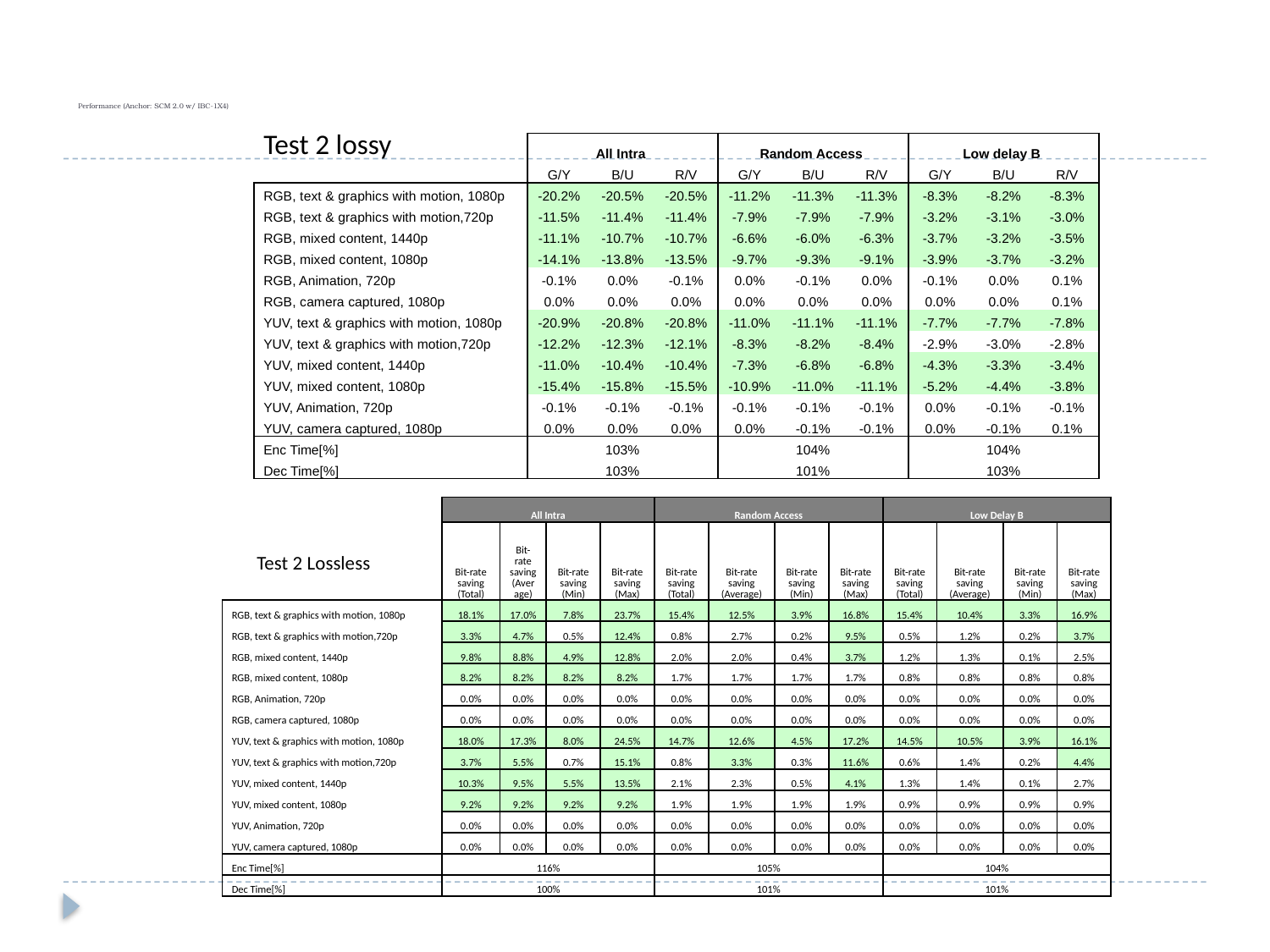

# Performance (Anchor: SCM 2.0 w/ IBC-1X4)
| Test 2 lossy | All Intra |  |  | Random Access |  |  | Low delay B |  |  |
| --- | --- | --- | --- | --- | --- | --- | --- | --- | --- |
|  | G/Y | B/U | R/V | G/Y | B/U | R/V | G/Y | B/U | R/V |
| RGB, text & graphics with motion, 1080p | -20.2% | -20.5% | -20.5% | -11.2% | -11.3% | -11.3% | -8.3% | -8.2% | -8.3% |
| RGB, text & graphics with motion,720p | -11.5% | -11.4% | -11.4% | -7.9% | -7.9% | -7.9% | -3.2% | -3.1% | -3.0% |
| RGB, mixed content, 1440p | -11.1% | -10.7% | -10.7% | -6.6% | -6.0% | -6.3% | -3.7% | -3.2% | -3.5% |
| RGB, mixed content, 1080p | -14.1% | -13.8% | -13.5% | -9.7% | -9.3% | -9.1% | -3.9% | -3.7% | -3.2% |
| RGB, Animation, 720p | -0.1% | 0.0% | -0.1% | 0.0% | -0.1% | 0.0% | -0.1% | 0.0% | 0.1% |
| RGB, camera captured, 1080p | 0.0% | 0.0% | 0.0% | 0.0% | 0.0% | 0.0% | 0.0% | 0.0% | 0.1% |
| YUV, text & graphics with motion, 1080p | -20.9% | -20.8% | -20.8% | -11.0% | -11.1% | -11.1% | -7.7% | -7.7% | -7.8% |
| YUV, text & graphics with motion,720p | -12.2% | -12.3% | -12.1% | -8.3% | -8.2% | -8.4% | -2.9% | -3.0% | -2.8% |
| YUV, mixed content, 1440p | -11.0% | -10.4% | -10.4% | -7.3% | -6.8% | -6.8% | -4.3% | -3.3% | -3.4% |
| YUV, mixed content, 1080p | -15.4% | -15.8% | -15.5% | -10.9% | -11.0% | -11.1% | -5.2% | -4.4% | -3.8% |
| YUV, Animation, 720p | -0.1% | -0.1% | -0.1% | -0.1% | -0.1% | -0.1% | 0.0% | -0.1% | -0.1% |
| YUV, camera captured, 1080p | 0.0% | 0.0% | 0.0% | 0.0% | -0.1% | -0.1% | 0.0% | -0.1% | 0.1% |
| Enc Time[%] | 103% |  |  | 104% |  |  | 104% |  |  |
| Dec Time[%] | 103% |  |  | 101% |  |  | 103% |  |  |
|  | All Intra |  |  |  | Random Access |  |  |  | Low Delay B |  |  |  |
| --- | --- | --- | --- | --- | --- | --- | --- | --- | --- | --- | --- | --- |
| Test 2 Lossless | Bit-rate saving (Total) | Bit-rate saving (Average) | Bit-rate saving (Min) | Bit-rate saving (Max) | Bit-rate saving (Total) | Bit-rate saving (Average) | Bit-rate saving (Min) | Bit-rate saving (Max) | Bit-rate saving (Total) | Bit-rate saving (Average) | Bit-rate saving (Min) | Bit-rate saving (Max) |
|  |  |  |  |  |  |  |  |  |  |  |  |  |
| RGB, text & graphics with motion, 1080p | 18.1% | 17.0% | 7.8% | 23.7% | 15.4% | 12.5% | 3.9% | 16.8% | 15.4% | 10.4% | 3.3% | 16.9% |
| RGB, text & graphics with motion,720p | 3.3% | 4.7% | 0.5% | 12.4% | 0.8% | 2.7% | 0.2% | 9.5% | 0.5% | 1.2% | 0.2% | 3.7% |
| RGB, mixed content, 1440p | 9.8% | 8.8% | 4.9% | 12.8% | 2.0% | 2.0% | 0.4% | 3.7% | 1.2% | 1.3% | 0.1% | 2.5% |
| RGB, mixed content, 1080p | 8.2% | 8.2% | 8.2% | 8.2% | 1.7% | 1.7% | 1.7% | 1.7% | 0.8% | 0.8% | 0.8% | 0.8% |
| RGB, Animation, 720p | 0.0% | 0.0% | 0.0% | 0.0% | 0.0% | 0.0% | 0.0% | 0.0% | 0.0% | 0.0% | 0.0% | 0.0% |
| RGB, camera captured, 1080p | 0.0% | 0.0% | 0.0% | 0.0% | 0.0% | 0.0% | 0.0% | 0.0% | 0.0% | 0.0% | 0.0% | 0.0% |
| YUV, text & graphics with motion, 1080p | 18.0% | 17.3% | 8.0% | 24.5% | 14.7% | 12.6% | 4.5% | 17.2% | 14.5% | 10.5% | 3.9% | 16.1% |
| YUV, text & graphics with motion,720p | 3.7% | 5.5% | 0.7% | 15.1% | 0.8% | 3.3% | 0.3% | 11.6% | 0.6% | 1.4% | 0.2% | 4.4% |
| YUV, mixed content, 1440p | 10.3% | 9.5% | 5.5% | 13.5% | 2.1% | 2.3% | 0.5% | 4.1% | 1.3% | 1.4% | 0.1% | 2.7% |
| YUV, mixed content, 1080p | 9.2% | 9.2% | 9.2% | 9.2% | 1.9% | 1.9% | 1.9% | 1.9% | 0.9% | 0.9% | 0.9% | 0.9% |
| YUV, Animation, 720p | 0.0% | 0.0% | 0.0% | 0.0% | 0.0% | 0.0% | 0.0% | 0.0% | 0.0% | 0.0% | 0.0% | 0.0% |
| YUV, camera captured, 1080p | 0.0% | 0.0% | 0.0% | 0.0% | 0.0% | 0.0% | 0.0% | 0.0% | 0.0% | 0.0% | 0.0% | 0.0% |
| Enc Time[%] | 116% |  |  |  | 105% |  |  |  | 104% |  |  |  |
| Dec Time[%] | 100% |  |  |  | 101% |  |  |  | 101% |  |  |  |